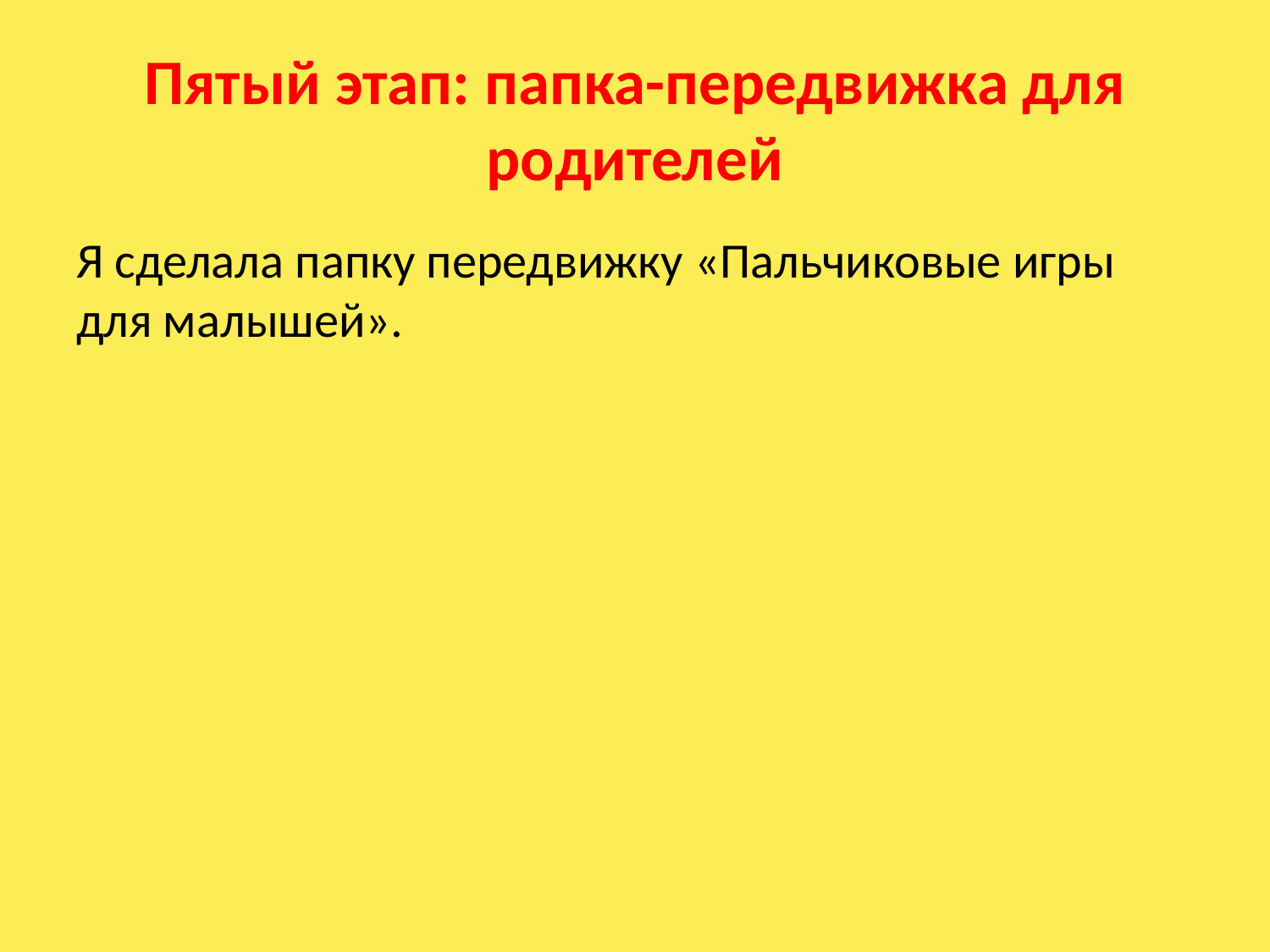

# Пятый этап: папка-передвижка для родителей
Я сделала папку передвижку «Пальчиковые игры для малышей».